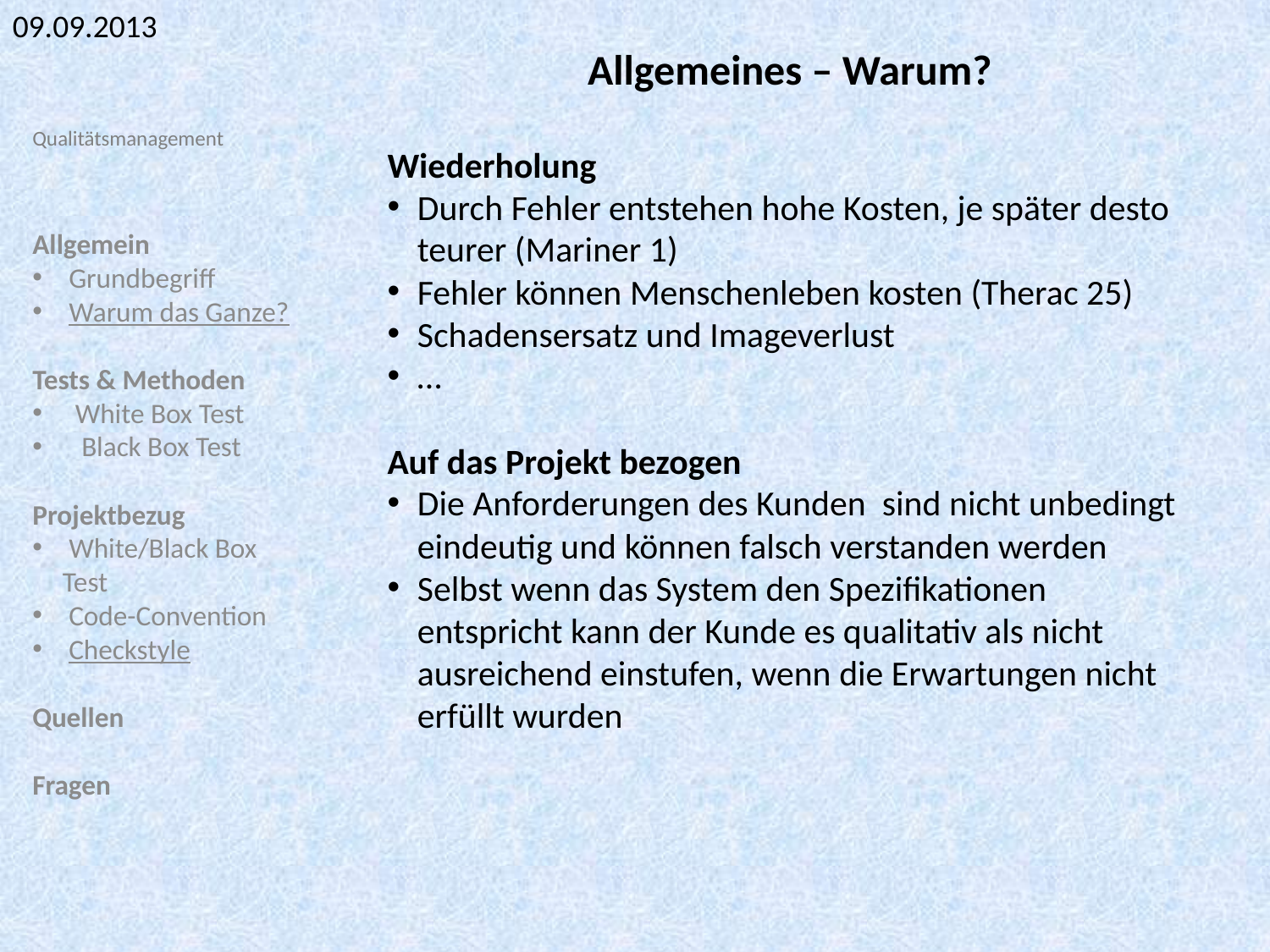

09.09.2013
Allgemeines – Warum?

Qualitätsmanagement

Allgemein
 Grundbegriff
 Warum das Ganze?

Tests & Methoden
  White Box Test
   Black Box Test

Projektbezug
 White/Black Box Test
 Code-Convention
 Checkstyle

Quellen

Fragen

Wiederholung
Durch Fehler entstehen hohe Kosten, je später desto teurer (Mariner 1)
Fehler können Menschenleben kosten (Therac 25)
Schadensersatz und Imageverlust
…

Auf das Projekt bezogen
Die Anforderungen des Kunden  sind nicht unbedingt eindeutig und können falsch verstanden werden
Selbst wenn das System den Spezifikationen entspricht kann der Kunde es qualitativ als nicht ausreichend einstufen, wenn die Erwartungen nicht erfüllt wurden